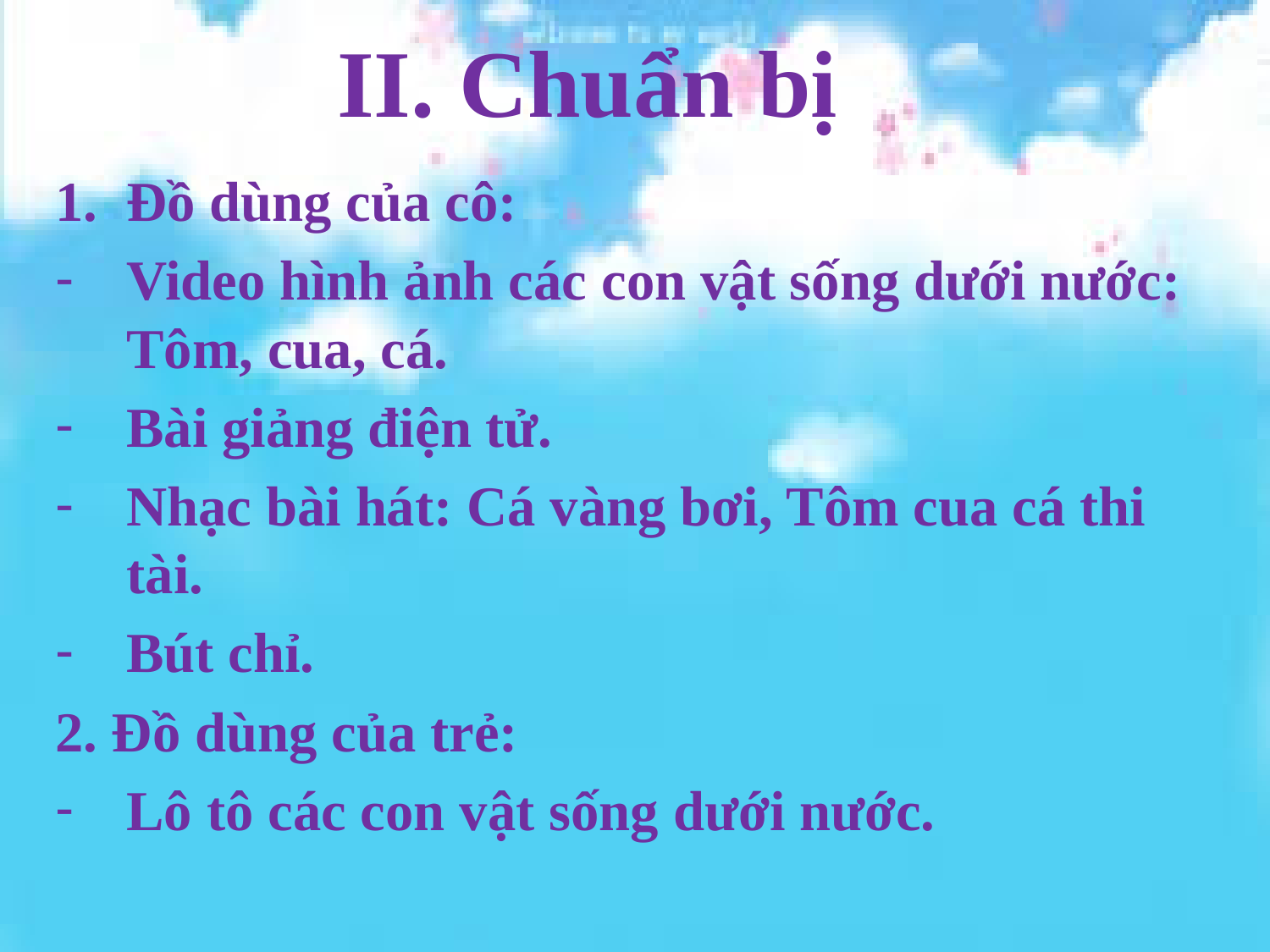

# II. Chuẩn bị
Đồ dùng của cô:
Video hình ảnh các con vật sống dưới nước: Tôm, cua, cá.
Bài giảng điện tử.
Nhạc bài hát: Cá vàng bơi, Tôm cua cá thi tài.
Bút chỉ.
2. Đồ dùng của trẻ:
Lô tô các con vật sống dưới nước.